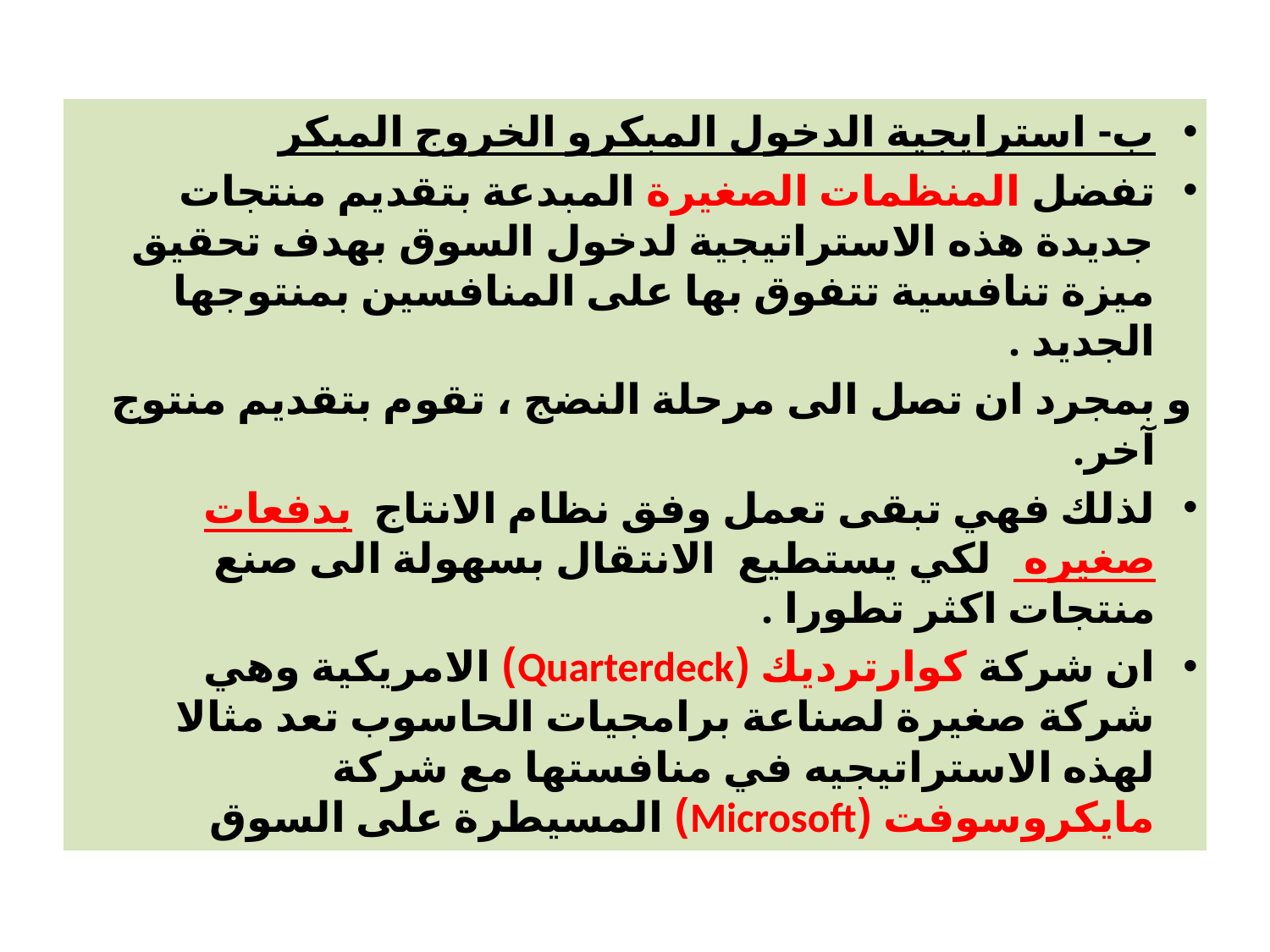

#
ب- استرايجية الدخول المبكرو الخروج المبكر
تفضل المنظمات الصغيرة المبدعة بتقديم منتجات جديدة هذه الاستراتيجية لدخول السوق بهدف تحقيق ميزة تنافسية تتفوق بها على المنافسين بمنتوجها الجديد .
و بمجرد ان تصل الى مرحلة النضج ، تقوم بتقديم منتوج آخر.
لذلك فهي تبقى تعمل وفق نظام الانتاج  بدفعات صغيره   لكي يستطيع  الانتقال بسهولة الى صنع منتجات اكثر تطورا .
ان شركة كوارترديك (Quarterdeck) الامريكية وهي شركة صغيرة لصناعة برامجيات الحاسوب تعد مثالا لهذه الاستراتيجيه في منافستها مع شركة مايكروسوفت (Microsoft) المسيطرة على السوق